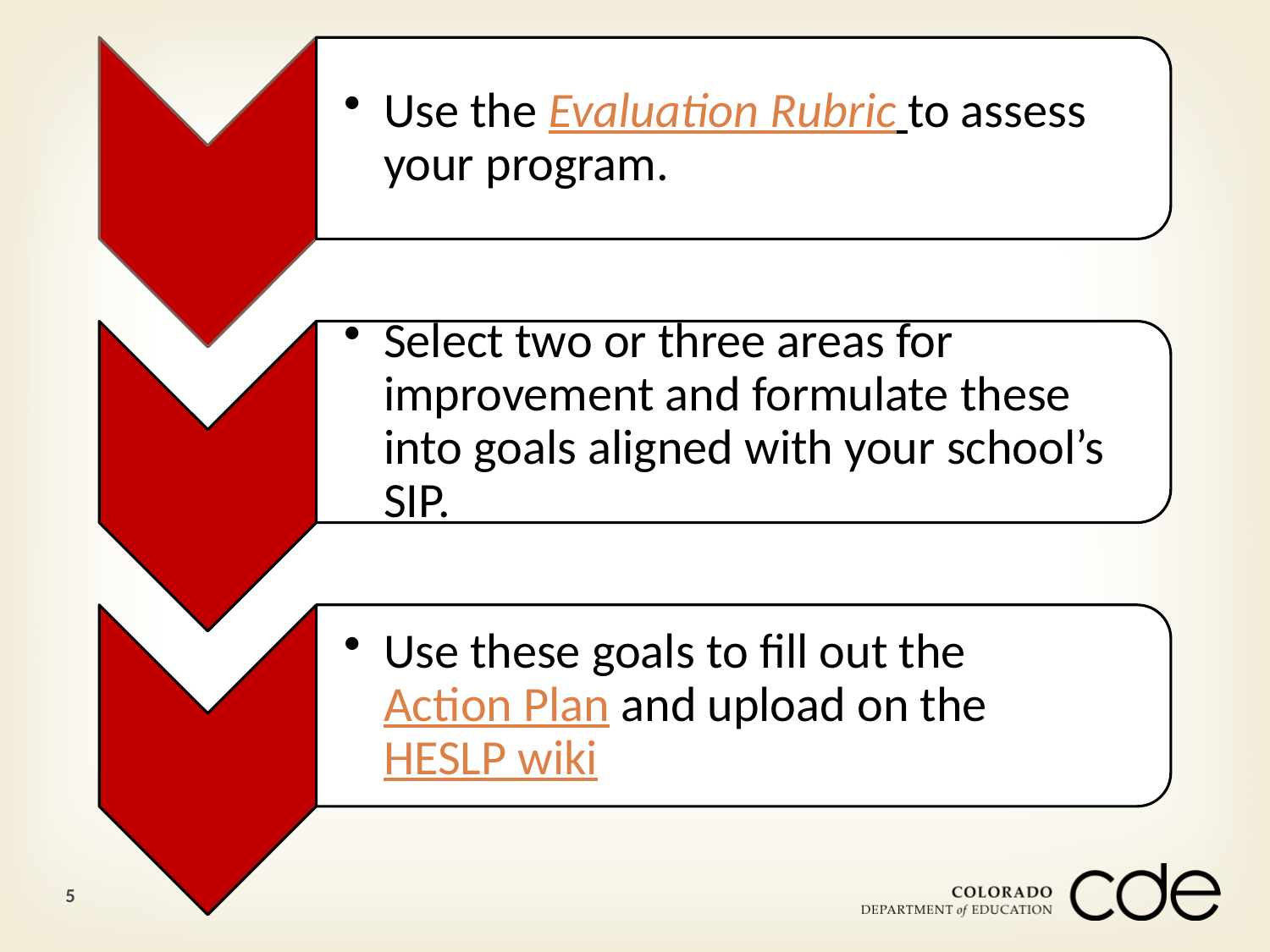

Use the Evaluation Rubric to assess your program.

Select two or three areas for improvement and formulate these into goals aligned with your school’s SIP.

Use these goals to fill out the Action Plan and upload on the HESLP wiki

5